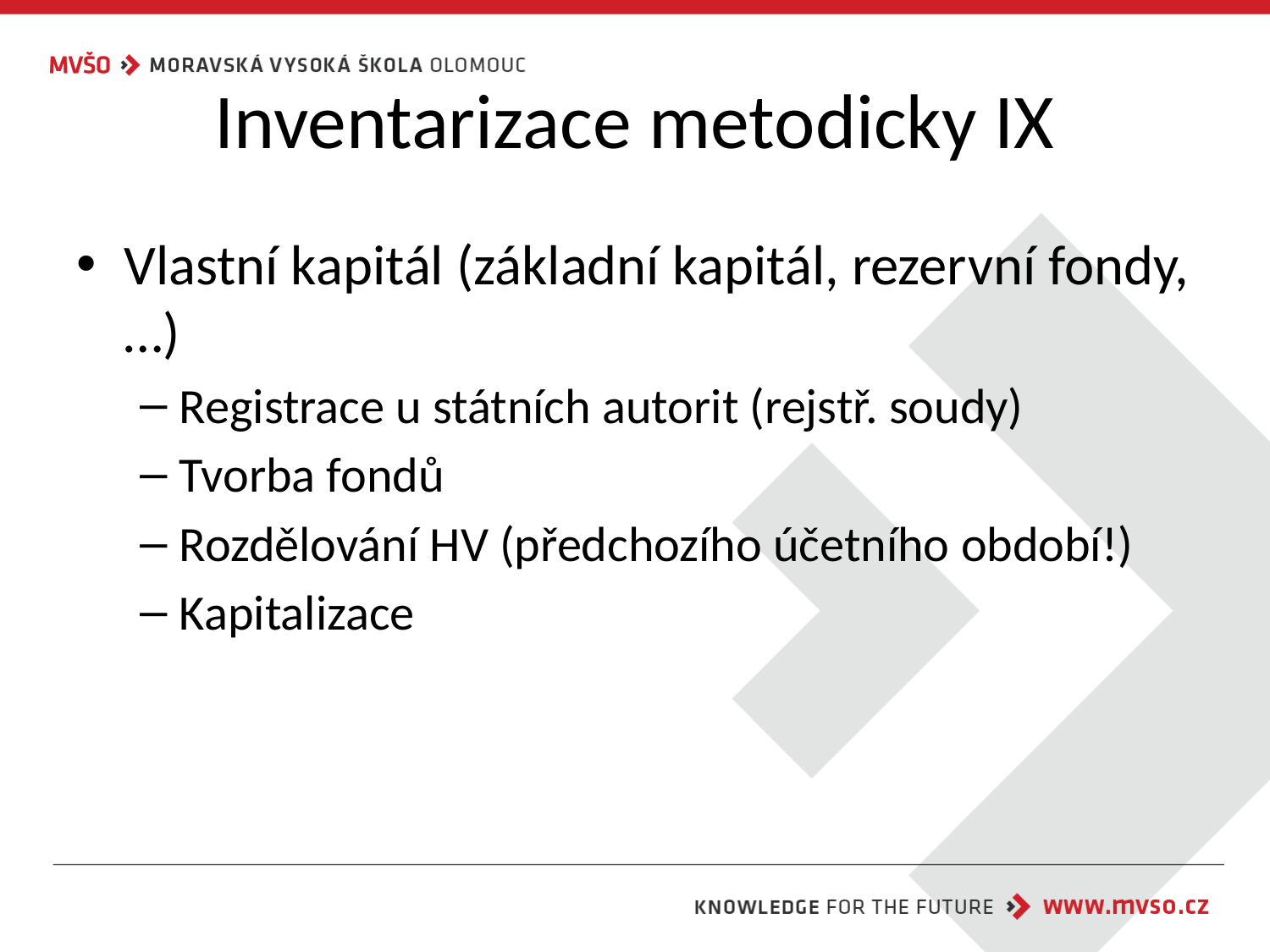

# Inventarizace metodicky IX
Vlastní kapitál (základní kapitál, rezervní fondy, …)
Registrace u státních autorit (rejstř. soudy)
Tvorba fondů
Rozdělování HV (předchozího účetního období!)
Kapitalizace